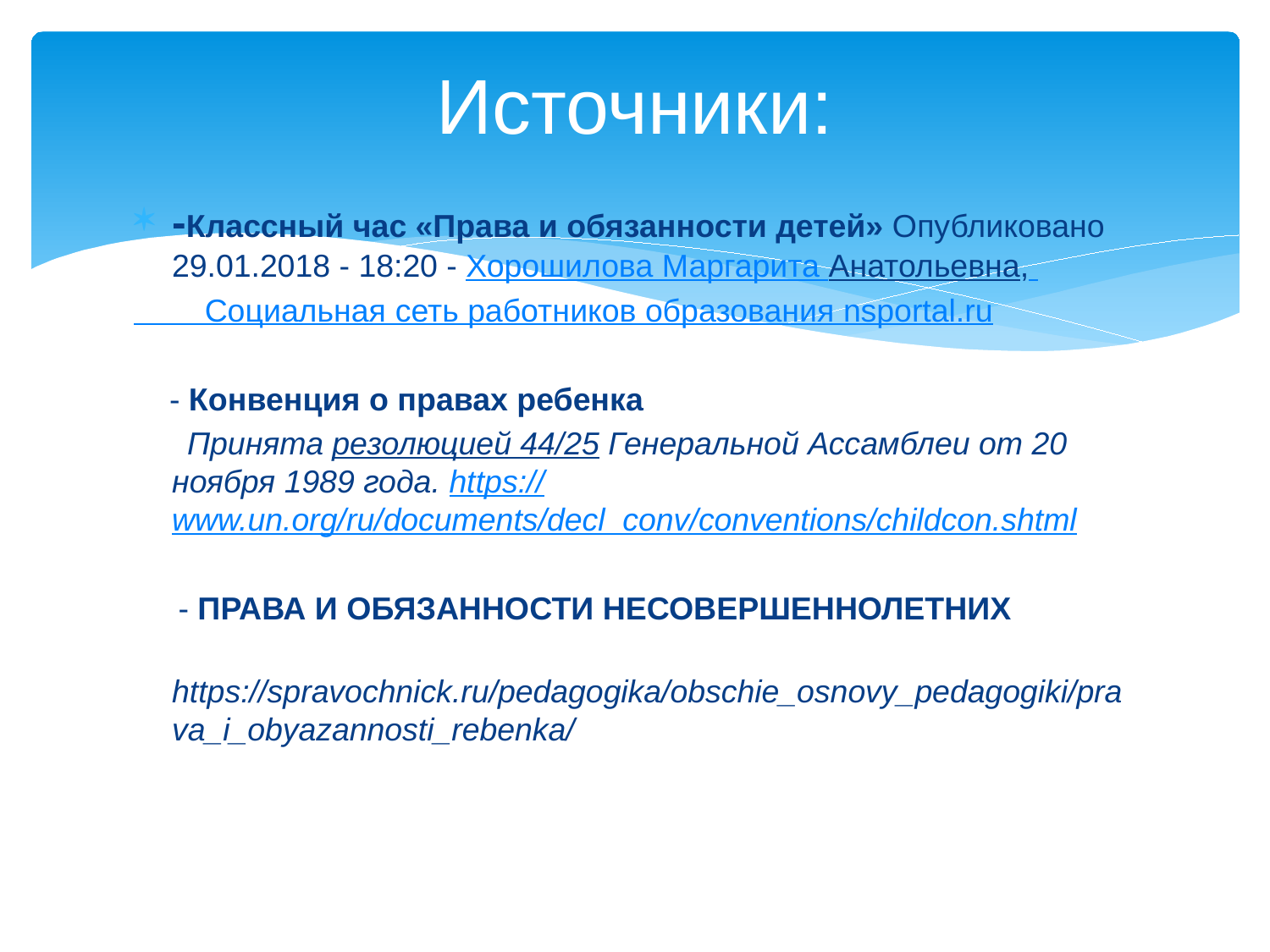

# Источники:
-Классный час «Права и обязанности детей» Опубликовано 29.01.2018 - 18:20 - Хорошилова Маргарита Анатольевна,
        Социальная сеть работников образования nsportal.ru

    - Конвенция о правах ребенка
      Принята резолюцией 44/25 Генеральной Ассамблеи от 20 ноября 1989 года. https://www.un.org/ru/documents/decl_conv/conventions/childcon.shtml

     - ПРАВА И ОБЯЗАННОСТИ НЕСОВЕРШЕННОЛЕТНИХ
 https://spravochnick.ru/pedagogika/obschie_osnovy_pedagogiki/prava_i_obyazannosti_rebenka/